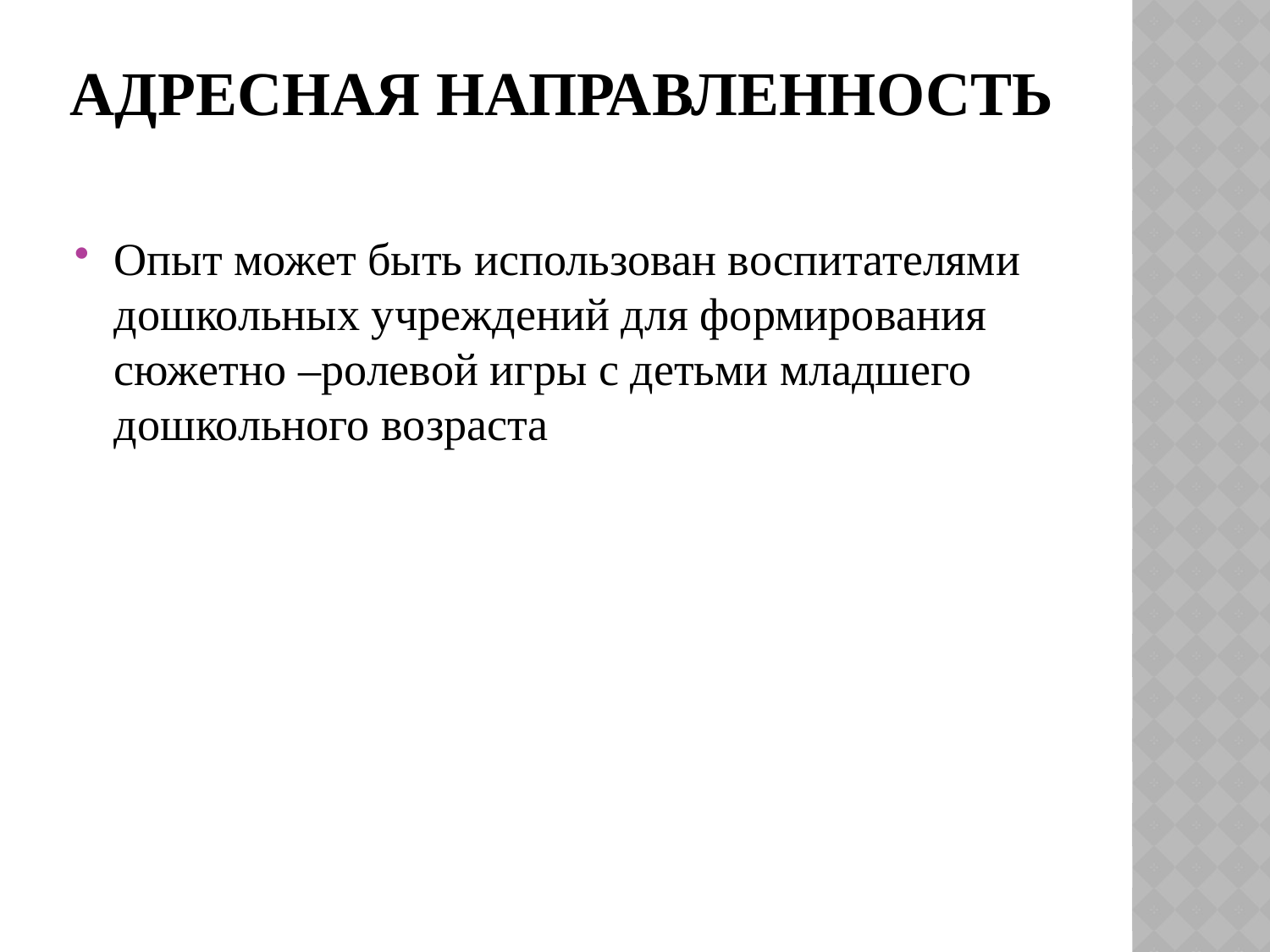

# Адресная направленность
Опыт может быть использован воспитателями дошкольных учреждений для формирования сюжетно –ролевой игры с детьми младшего дошкольного возраста